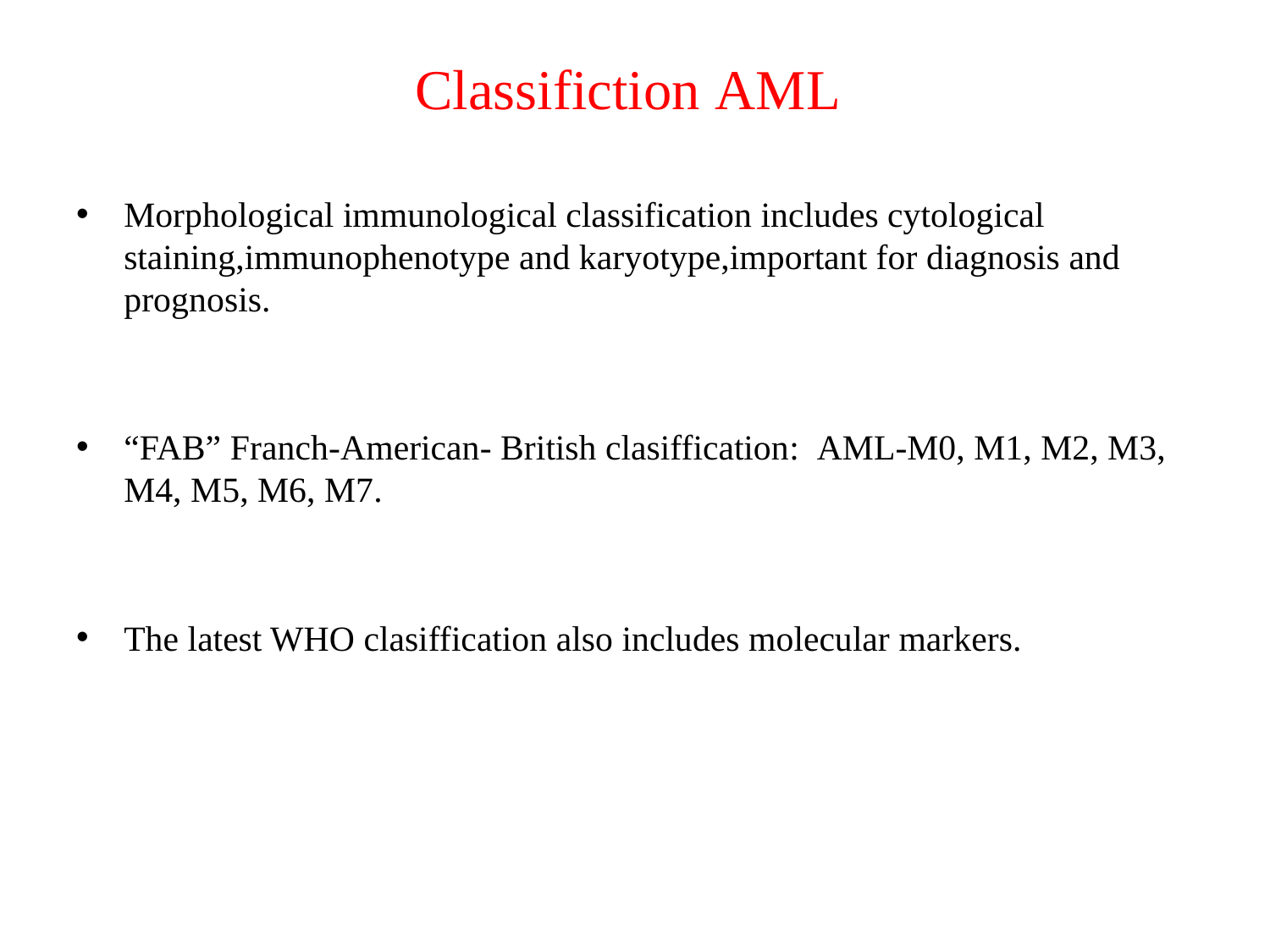

# Classifiction АML

Morphological immunological classification includes cytological staining,immunophenotype and karyotype,important for diagnosis and prognosis.

“FAB” Franch-Аmerican- British clasiffication:  АМL-М0, М1, М2, М3, М4, М5, М6, М7.

The latest WHO clasiffication also includes molecular markers.